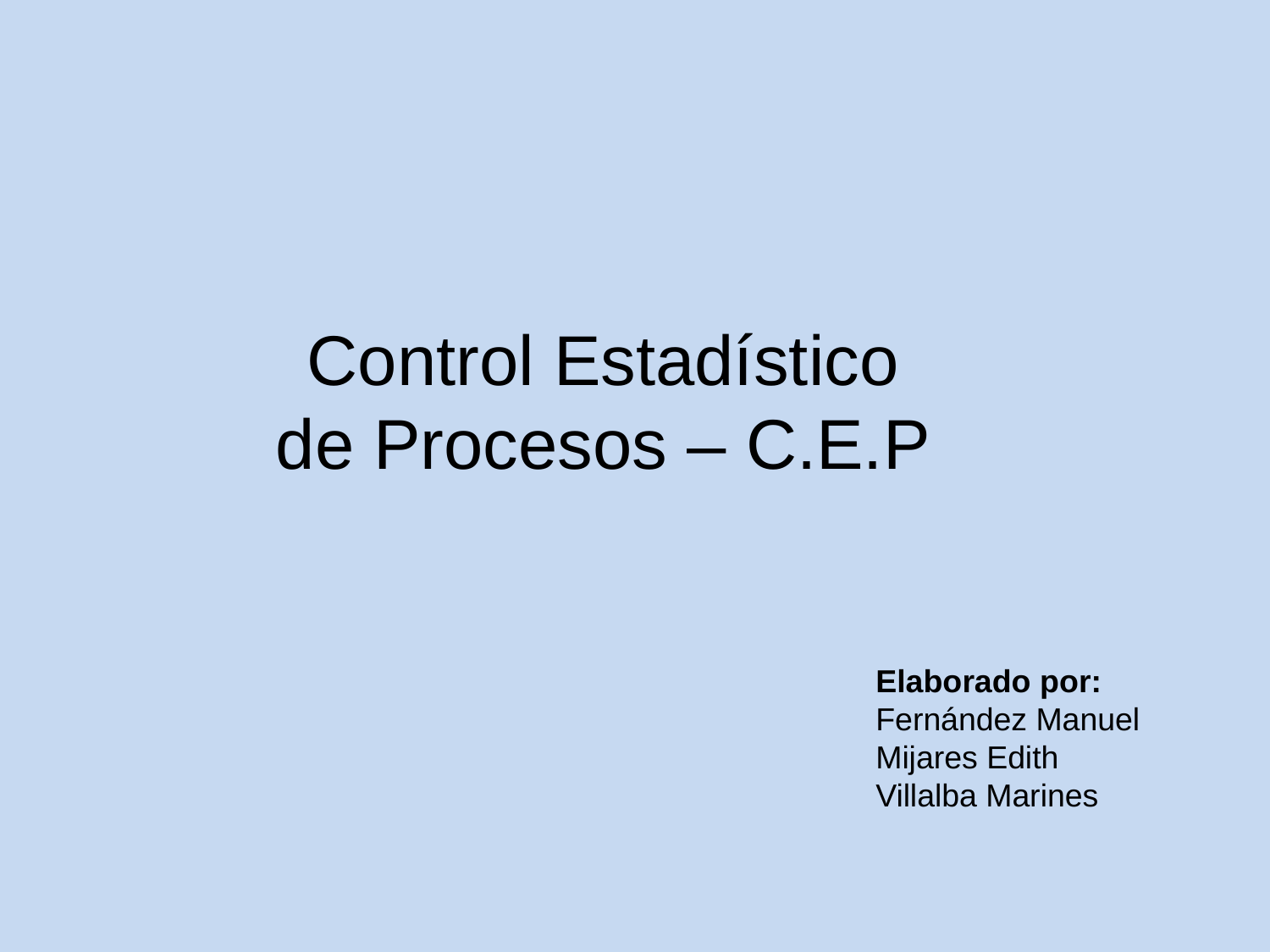

Control Estadístico
de Procesos – C.E.P
Elaborado por:
Fernández Manuel
Mijares Edith
Villalba Marines